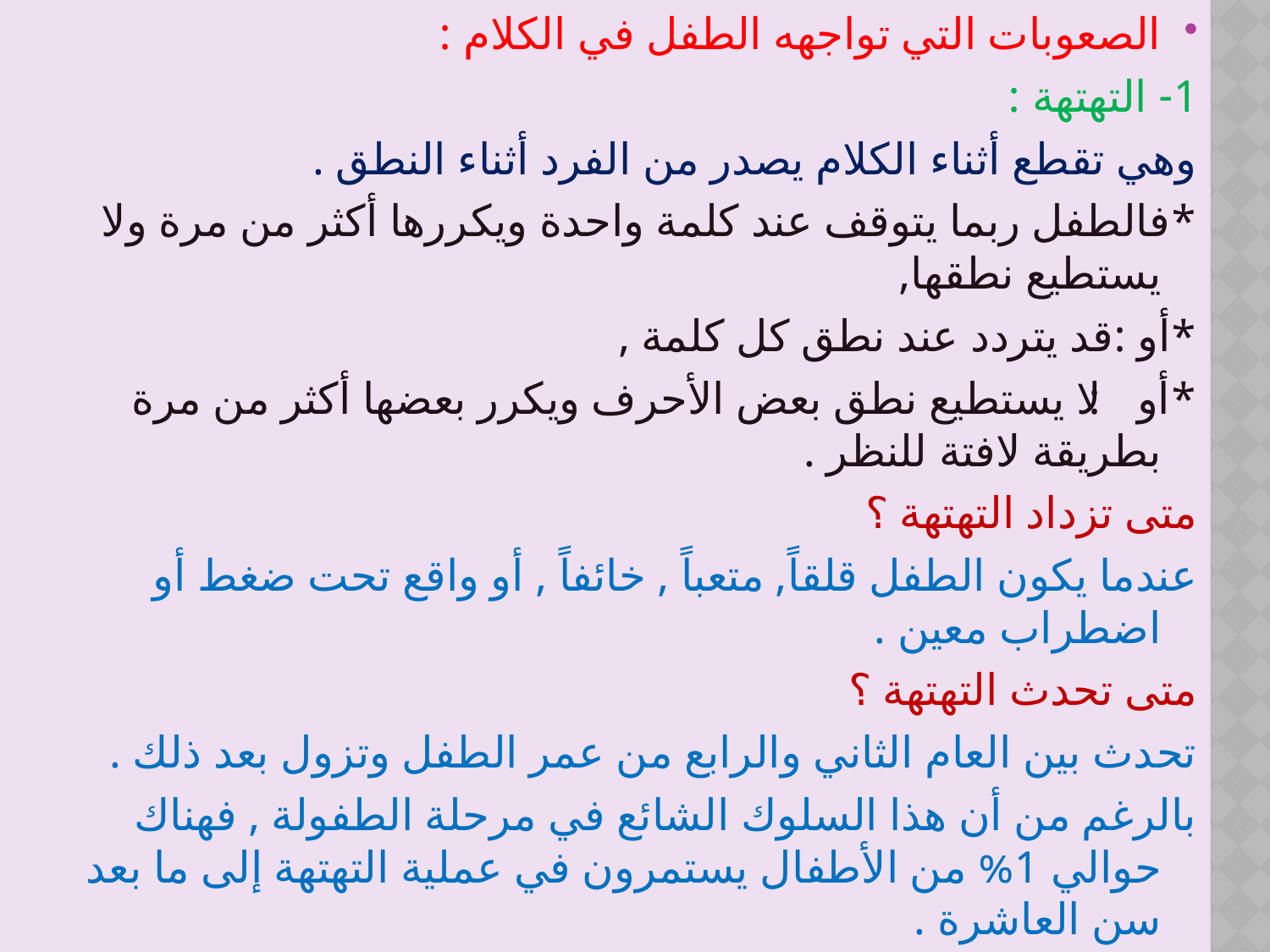

الصعوبات التي تواجهه الطفل في الكلام :
1- التهتهة :
وهي تقطع أثناء الكلام يصدر من الفرد أثناء النطق .
*فالطفل ربما يتوقف عند كلمة واحدة ويكررها أكثر من مرة ولا يستطيع نطقها,
*أو :قد يتردد عند نطق كل كلمة ,
*أو : لا يستطيع نطق بعض الأحرف ويكرر بعضها أكثر من مرة بطريقة لافتة للنظر .
متى تزداد التهتهة ؟
عندما يكون الطفل قلقاً, متعباً , خائفاً , أو واقع تحت ضغط أو اضطراب معين .
متى تحدث التهتهة ؟
تحدث بين العام الثاني والرابع من عمر الطفل وتزول بعد ذلك .
بالرغم من أن هذا السلوك الشائع في مرحلة الطفولة , فهناك حوالي 1% من الأطفال يستمرون في عملية التهتهة إلى ما بعد سن العاشرة .